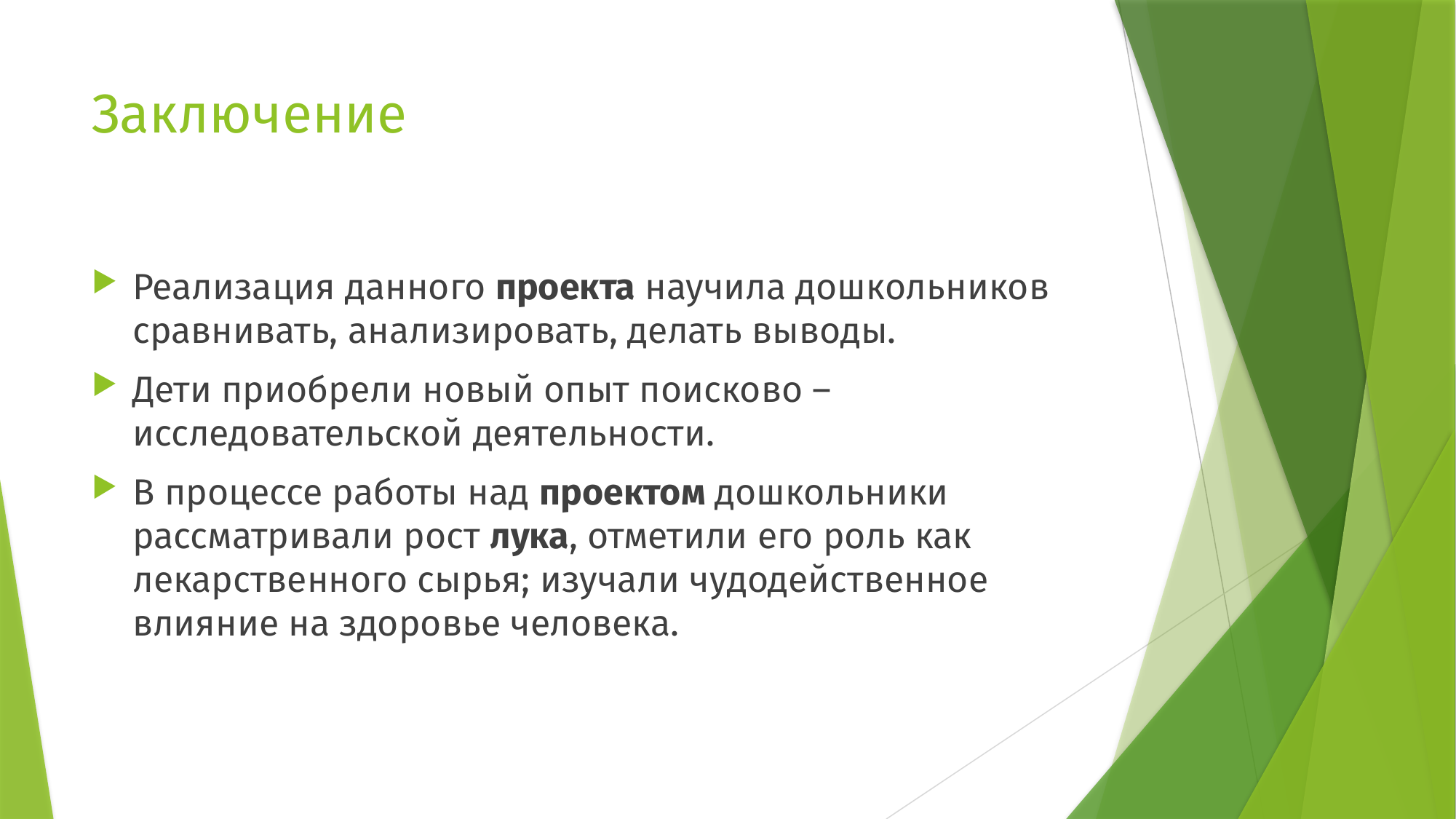

# Заключение
Реализация данного проекта научила дошкольников сравнивать, анализировать, делать выводы.
Дети приобрели новый опыт поисково – исследовательской деятельности.
В процессе работы над проектом дошкольники рассматривали рост лука, отметили его роль как лекарственного сырья; изучали чудодейственное влияние на здоровье человека.